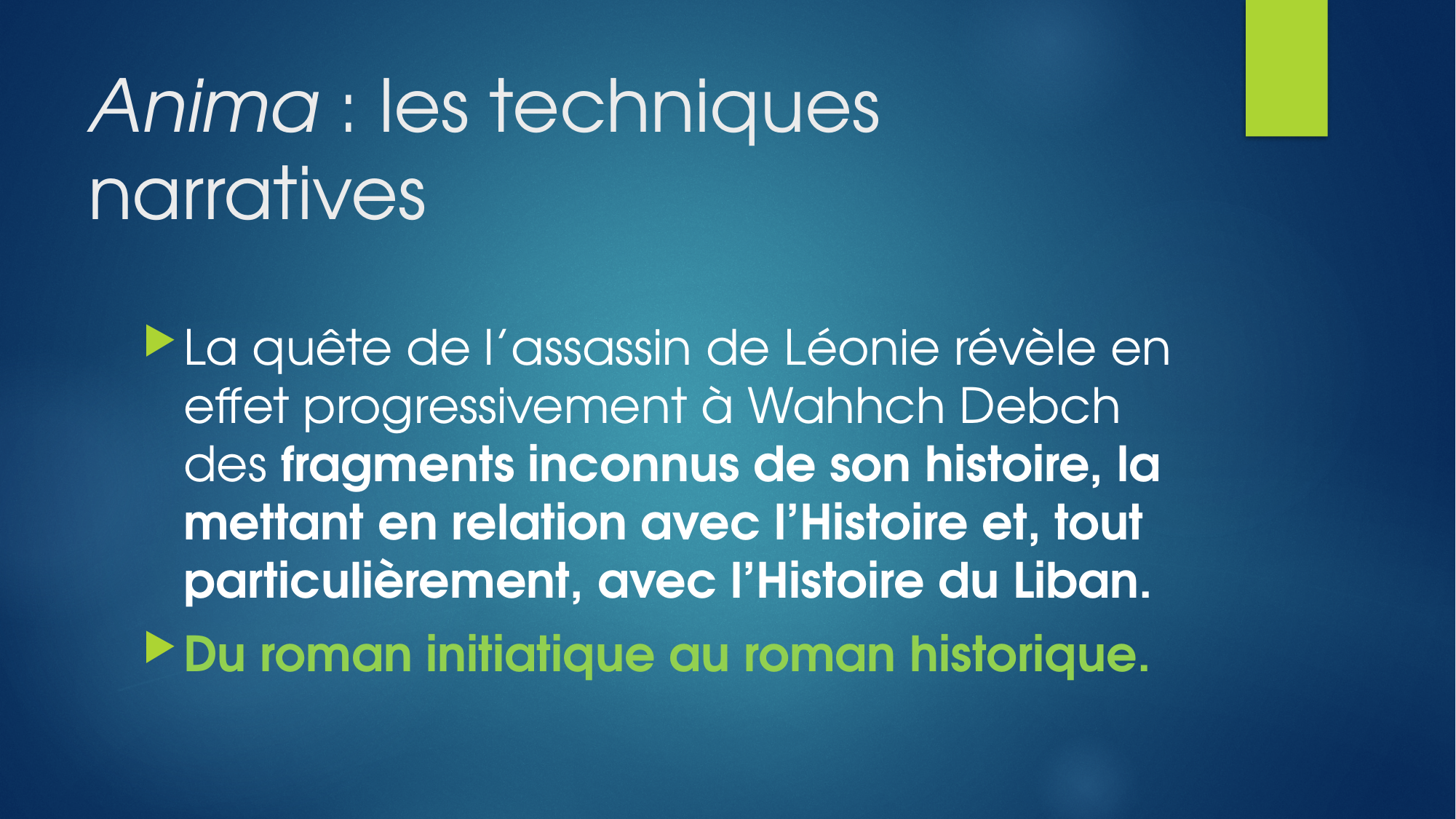

# Anima : les techniques narratives

La quête de l’assassin de Léonie révèle en effet progressivement à Wahhch Debch des fragments inconnus de son histoire, la mettant en relation avec l’Histoire et, tout particulièrement, avec l’Histoire du Liban.
Du roman initiatique au roman historique.